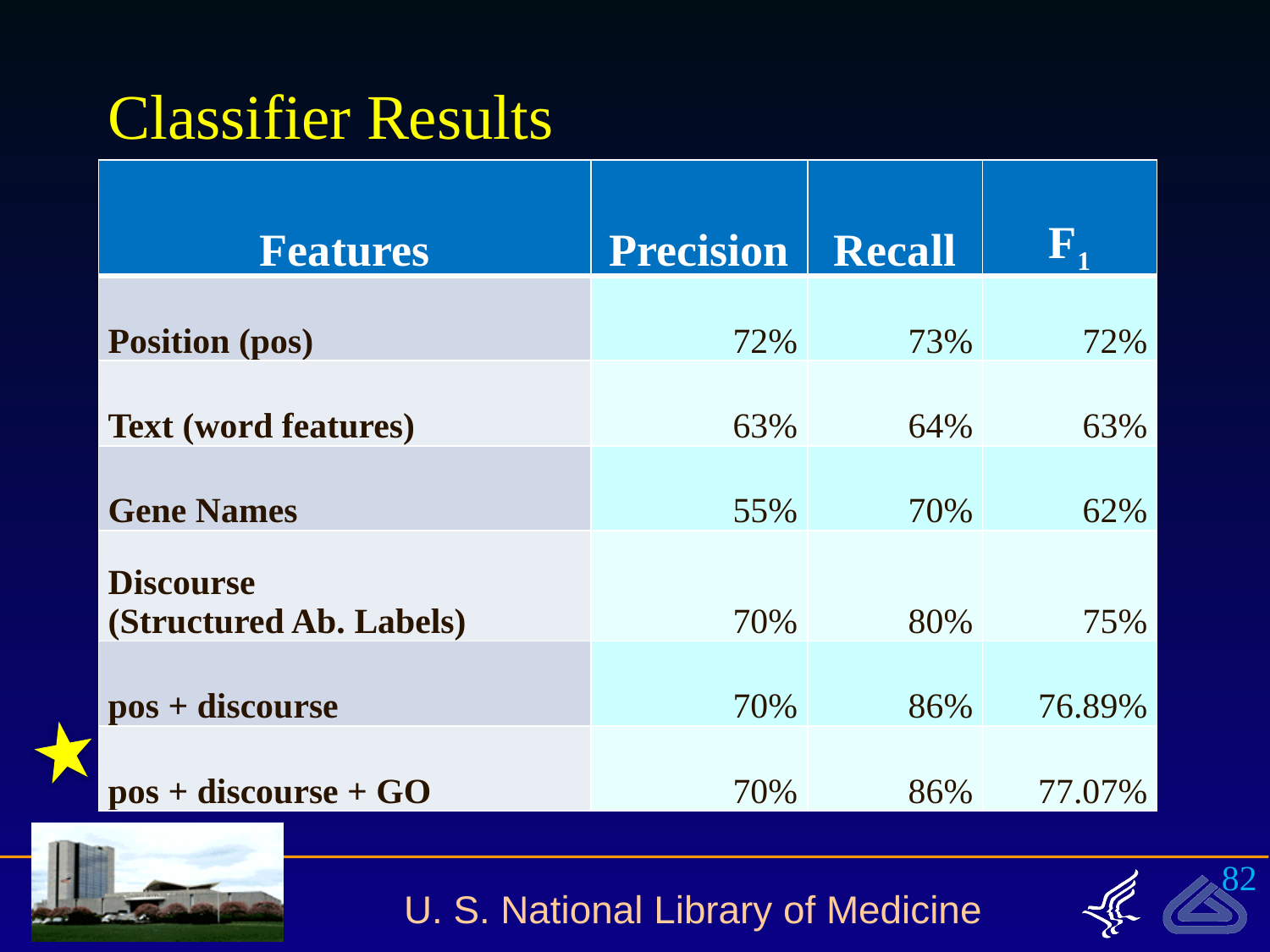

# Classifier Results
| Features | Precision | Recall | F1 |
| --- | --- | --- | --- |
| Position (pos) | 72% | 73% | 72% |
| Text (word features) | 63% | 64% | 63% |
| Gene Names | 55% | 70% | 62% |
| Discourse (Structured Ab. Labels) | 70% | 80% | 75% |
| pos + discourse | 70% | 86% | 76.89% |
| pos + discourse + GO | 70% | 86% | 77.07% |

82